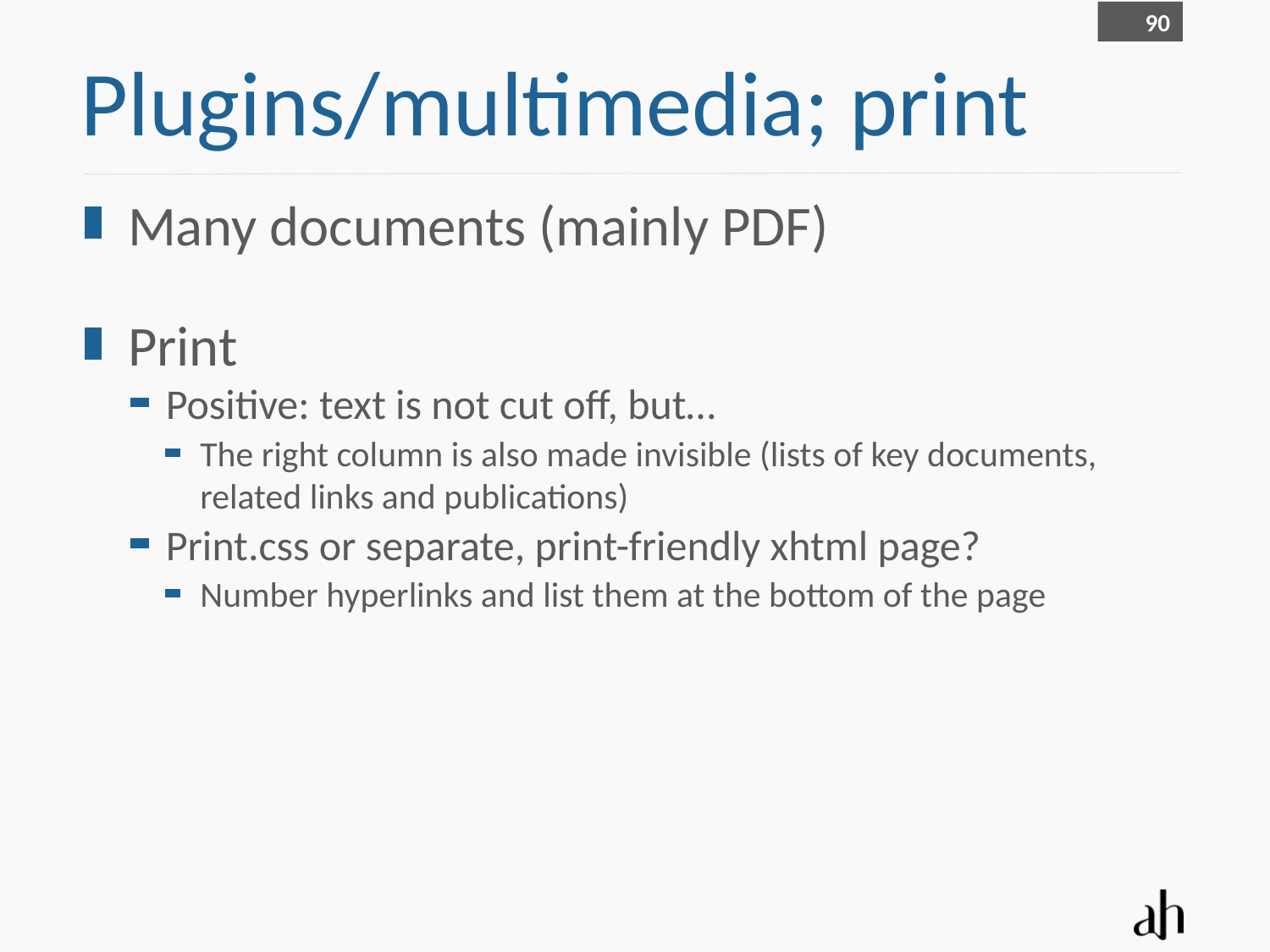

90
# Plugins/multimedia; print

Many documents (mainly PDF)
Print
Positive: text is not cut off, but…
The right column is also made invisible (lists of key documents, related links and publications)
Print.css or separate, print-friendly xhtml page?
Number hyperlinks and list them at the bottom of the page